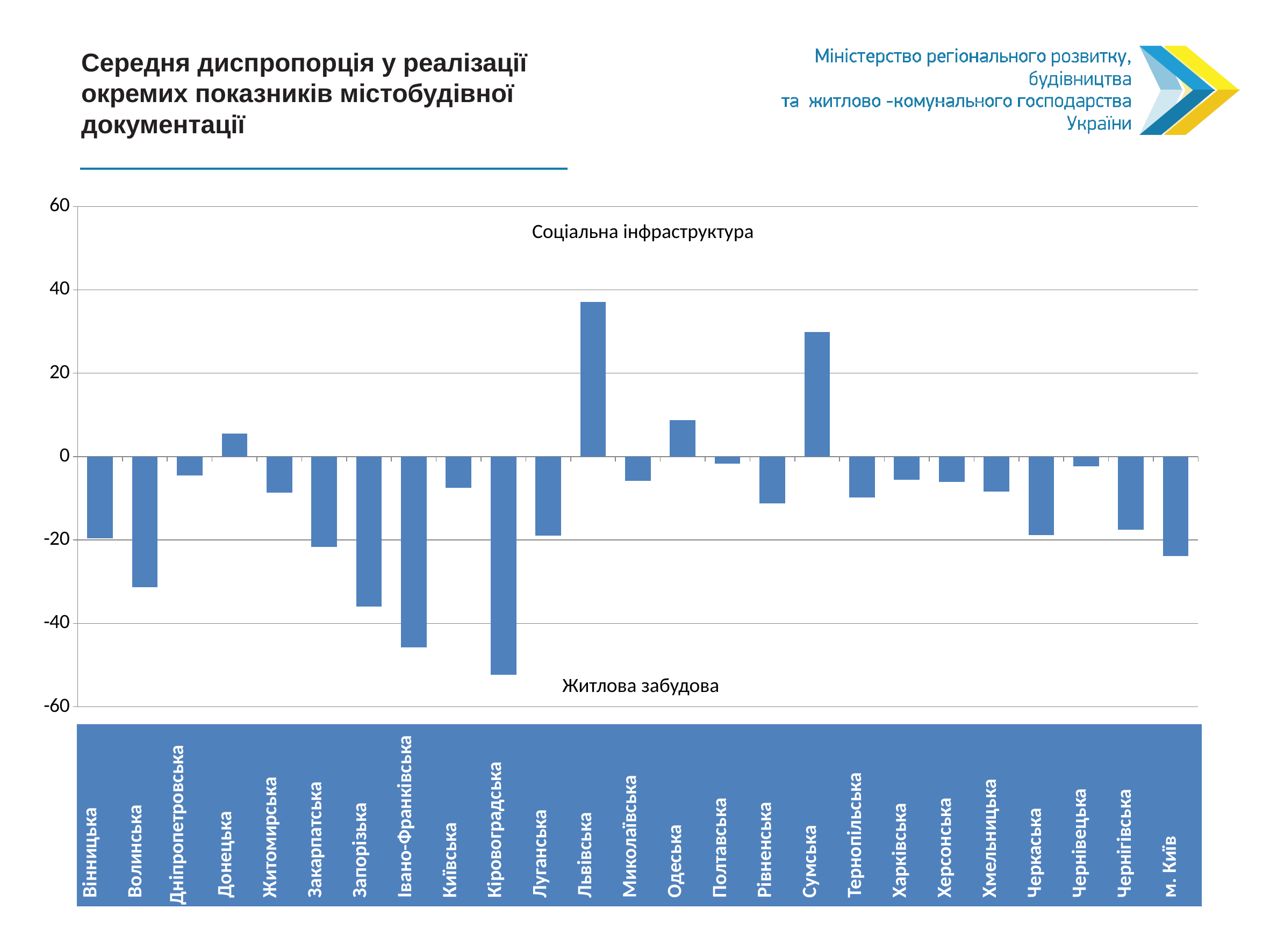

Середня диспропорція у реалізації окремих показників містобудівної документації

### Chart

| Category | Ряд 1 |
|---|---|
| Вінницька  | -19.6 |
| Волинська | -31.3 |
| Дніпропетровська | -4.5 |
| Донецька | 5.6 |
| Житомирська | -8.6 |
| Закарпатська | -21.6 |
| Запорізька | -36.0 |
| Івано-Франківська | -45.7 |
| Київська | -7.5 |
| Кіровоградська | -52.3 |
| Луганська | -19.0 |
| Львівська  | 37.1 |
| Миколаївська | -5.8 |
| Одеська | 8.7 |
| Полтавська | -1.7 |
| Рівненська | -11.2 |
| Сумська | 29.9 |
| Тернопільська | -9.8 |
| Харківська | -5.5 |
| Херсонська | -6.0 |
| Хмельницька | -8.4 |
| Черкаська | -18.8 |
| Чернівецька | -2.3 |
| Чернігівська | -17.6 |
| м. Київ | -23.8 |
Соціальна інфраструктура
Житлова забудова
| Вінницька | Волинська | Дніпропетровська | Донецька | Житомирська | Закарпатська | Запорізька | Івано-Франківська | Київська | Кіровоградська | Луганська | Львівська | Миколаївська | Одеська | Полтавська | Рівненська | Сумська | Тернопільська | Харківська | Херсонська | Хмельницька | Черкаська | Чернівецька | Чернігівська | м. Київ |
| --- | --- | --- | --- | --- | --- | --- | --- | --- | --- | --- | --- | --- | --- | --- | --- | --- | --- | --- | --- | --- | --- | --- | --- | --- |